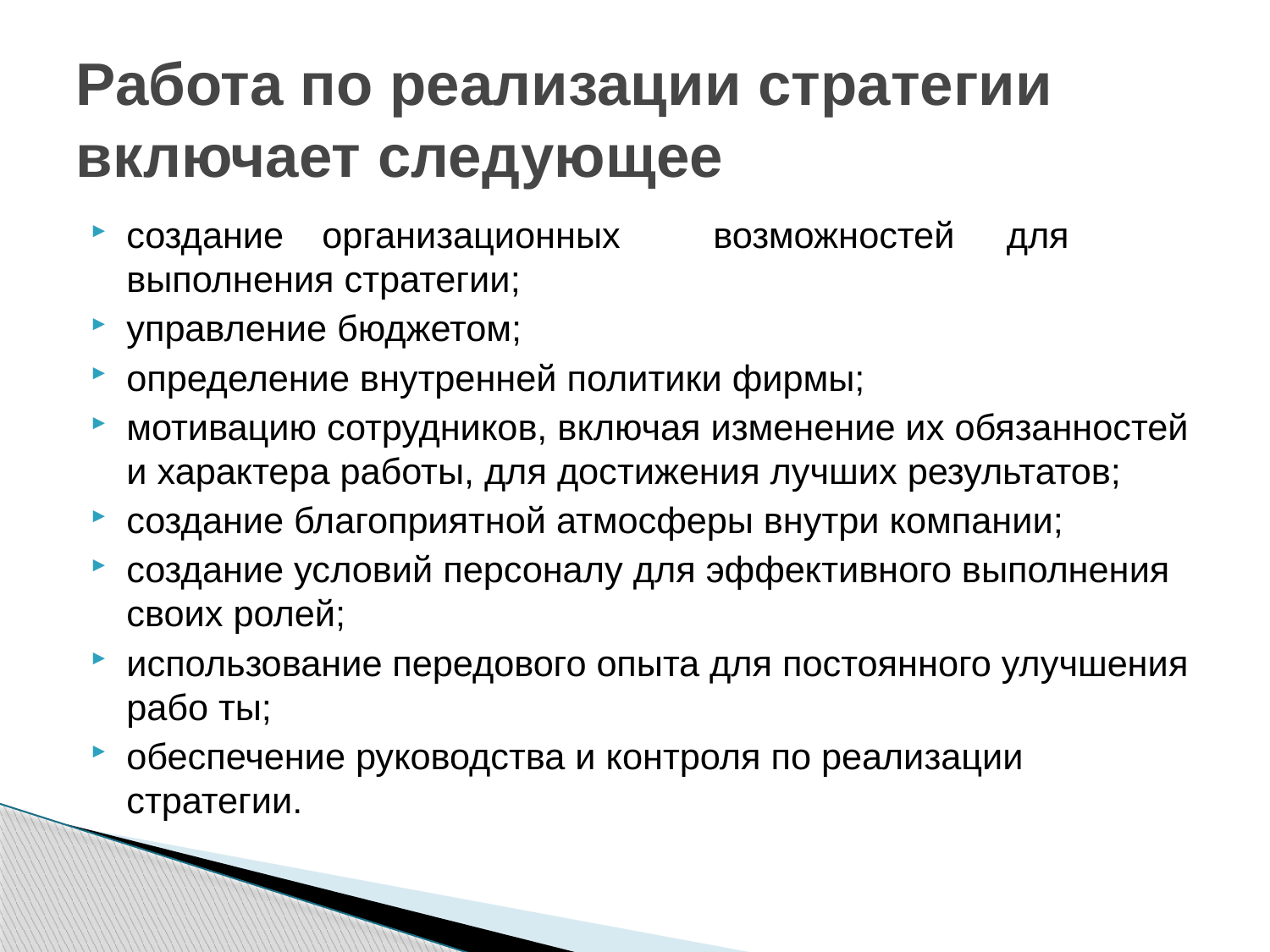

# Работа по реализации стратегии включает следующее
создание	организационных	возможностей	для	выполнения стратегии;
управление бюджетом;
определение внутренней политики фирмы;
мотивацию сотрудников, включая изменение их обязанностей и характера работы, для достижения лучших результатов;
создание благоприятной атмосферы внутри компании;
создание условий персоналу для эффективного выполнения своих ролей;
использование передового опыта для постоянного улучшения рабо ты;
обеспечение руководства и контроля по реализации стратегии.